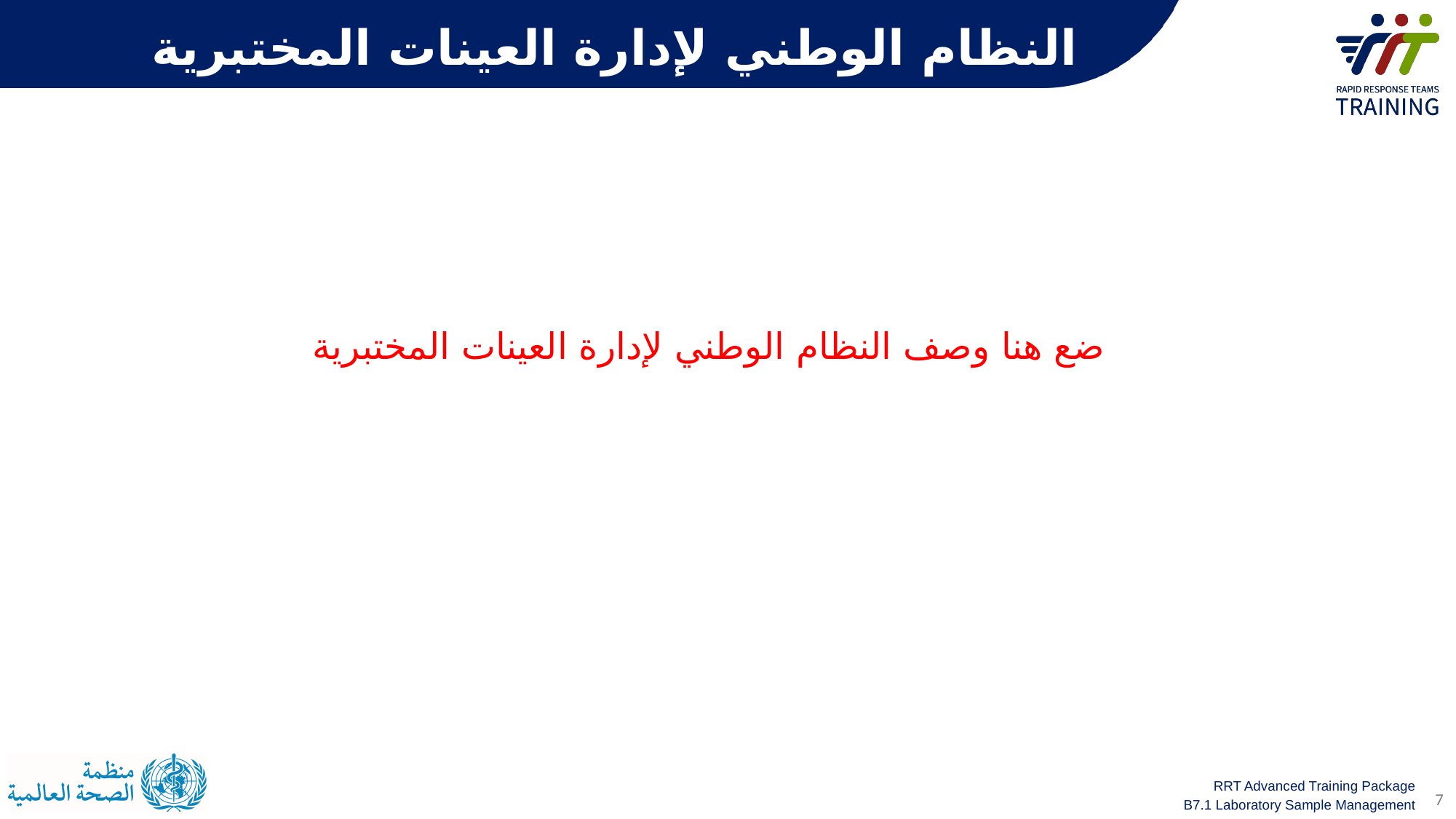

النظام الوطني لإدارة العينات المختبرية
 ضع هنا وصف النظام الوطني لإدارة العينات المختبرية